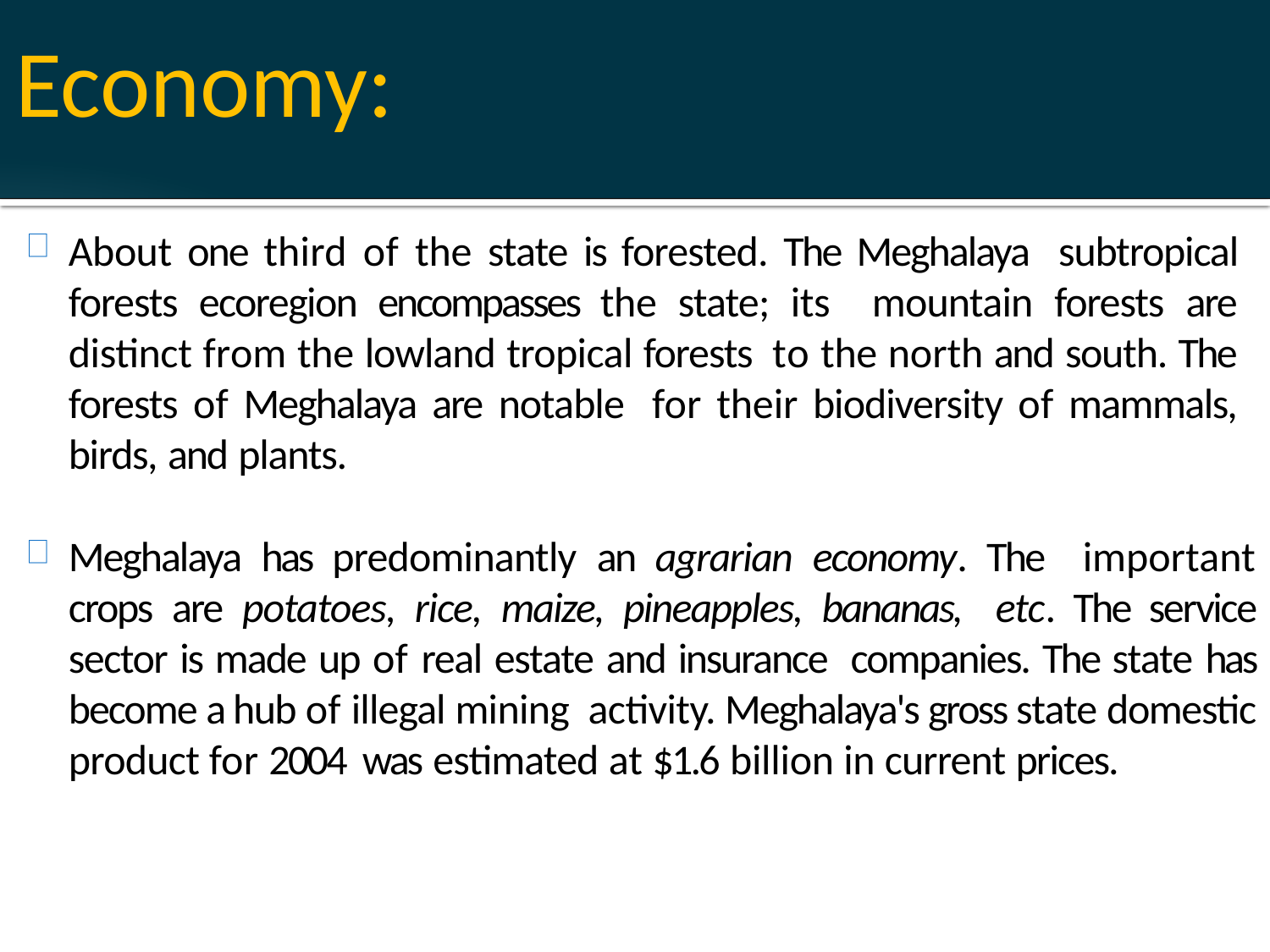

Economy:
About one third of the state is forested. The Meghalaya  subtropical forests ecoregion encompasses the state; its  mountain forests are distinct from the lowland tropical forests  to the north and south. The forests of Meghalaya are notable  for their biodiversity of mammals, birds, and plants.

Meghalaya has predominantly an agrarian economy. The  important crops are potatoes, rice, maize, pineapples, bananas,  etc. The service sector is made up of real estate and insurance  companies. The state has become a hub of illegal mining  activity. Meghalaya's gross state domestic product for 2004  was estimated at $1.6 billion in current prices.